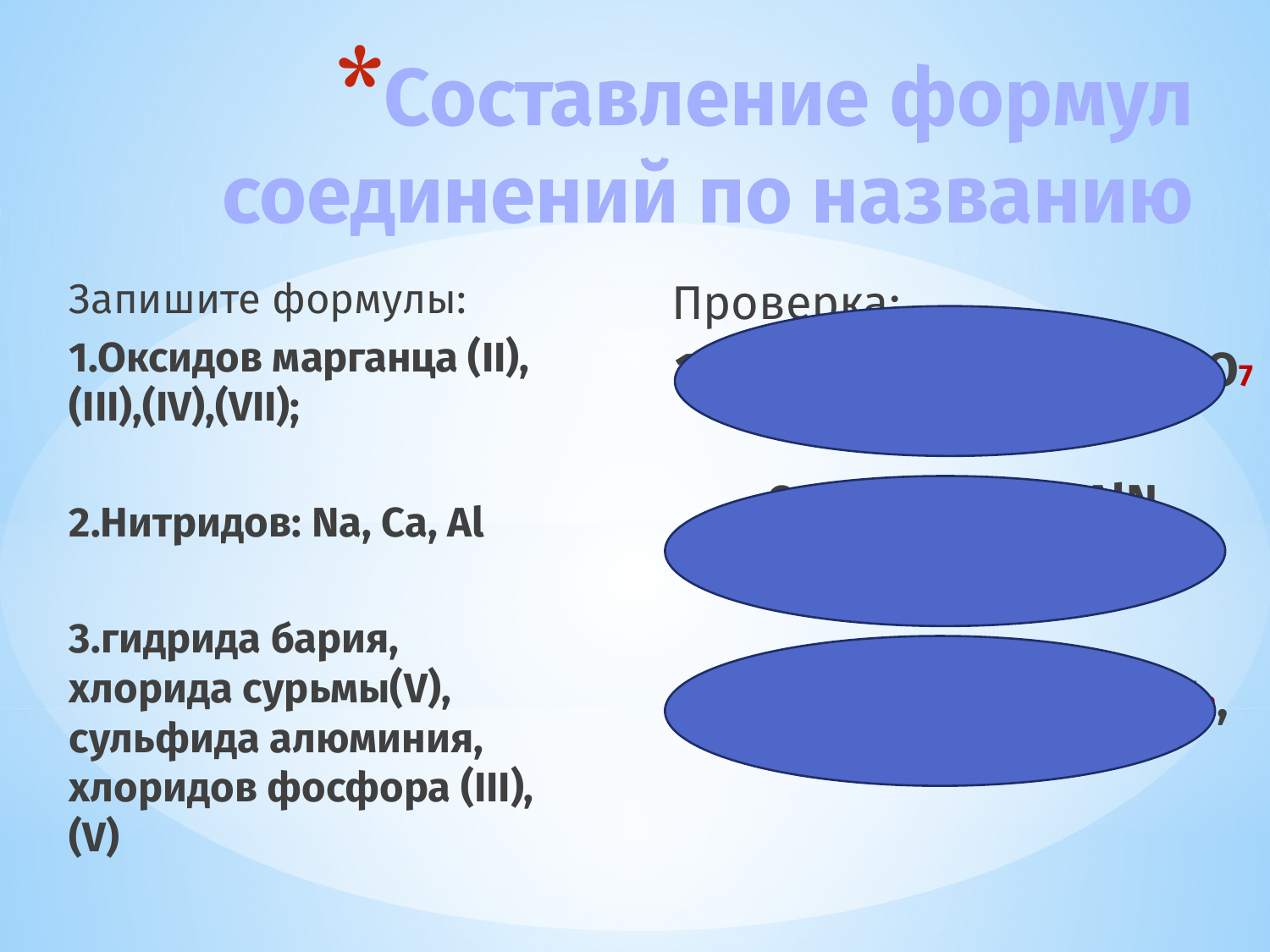

# Составление формул соединений по названию
Запишите формулы:
1.Оксидов марганца (II),(III),(IV),(VII);

2.Нитридов: Na, Ca, Al

3.гидрида бария, хлорида сурьмы(V), сульфида алюминия, хлоридов фосфора (III),(V)
Проверка:
1. MnO, Mn2O3, MnO2, Mn2O7

2. Na3N, Ca3N2, AlN

3. BaH2, SbCl5, Al2S3, PCl3, PCl5